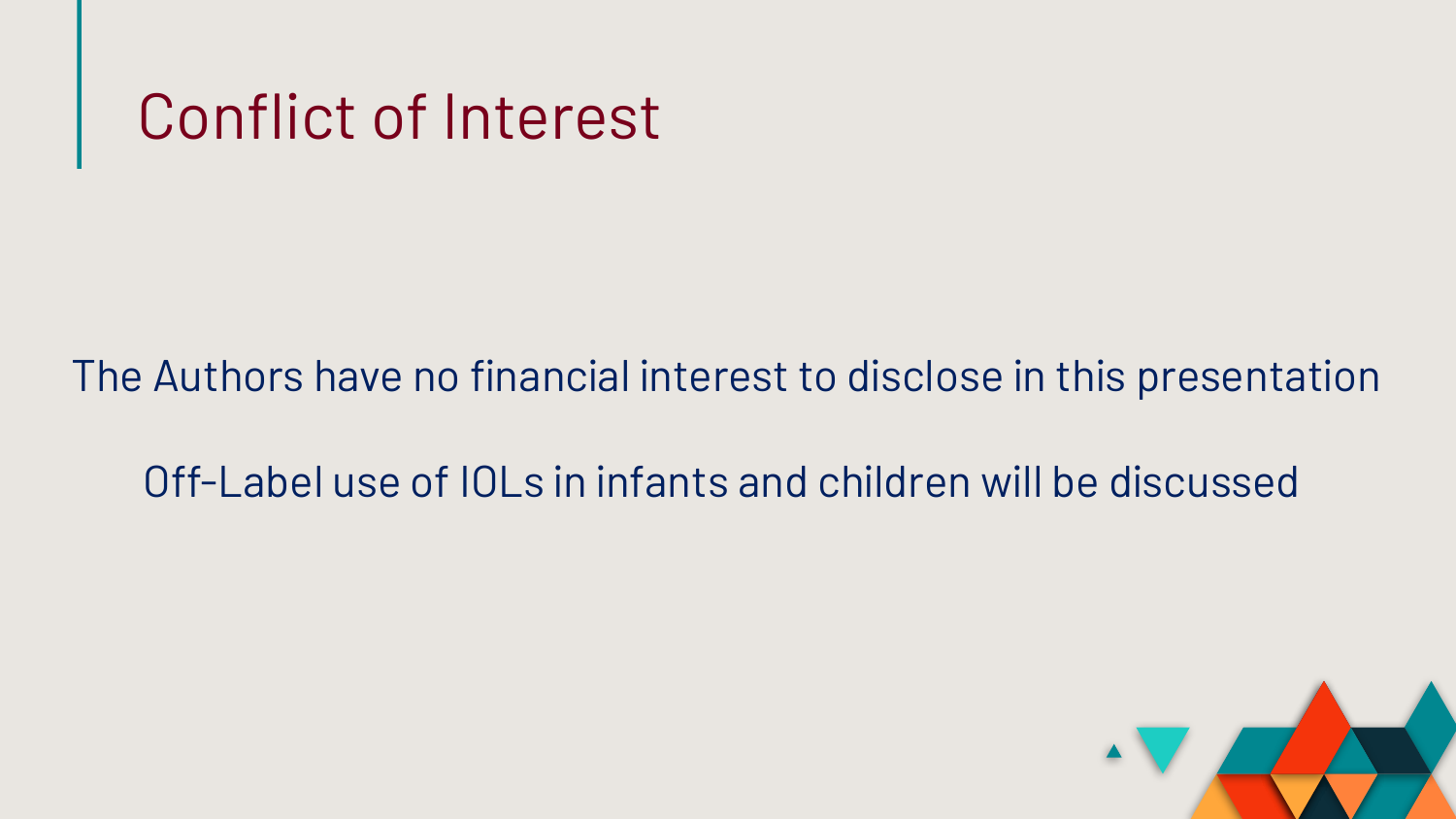

# Conflict of Interest
 The Authors have no financial interest to disclose in this presentation

Off-Label use of IOLs in infants and children will be discussed